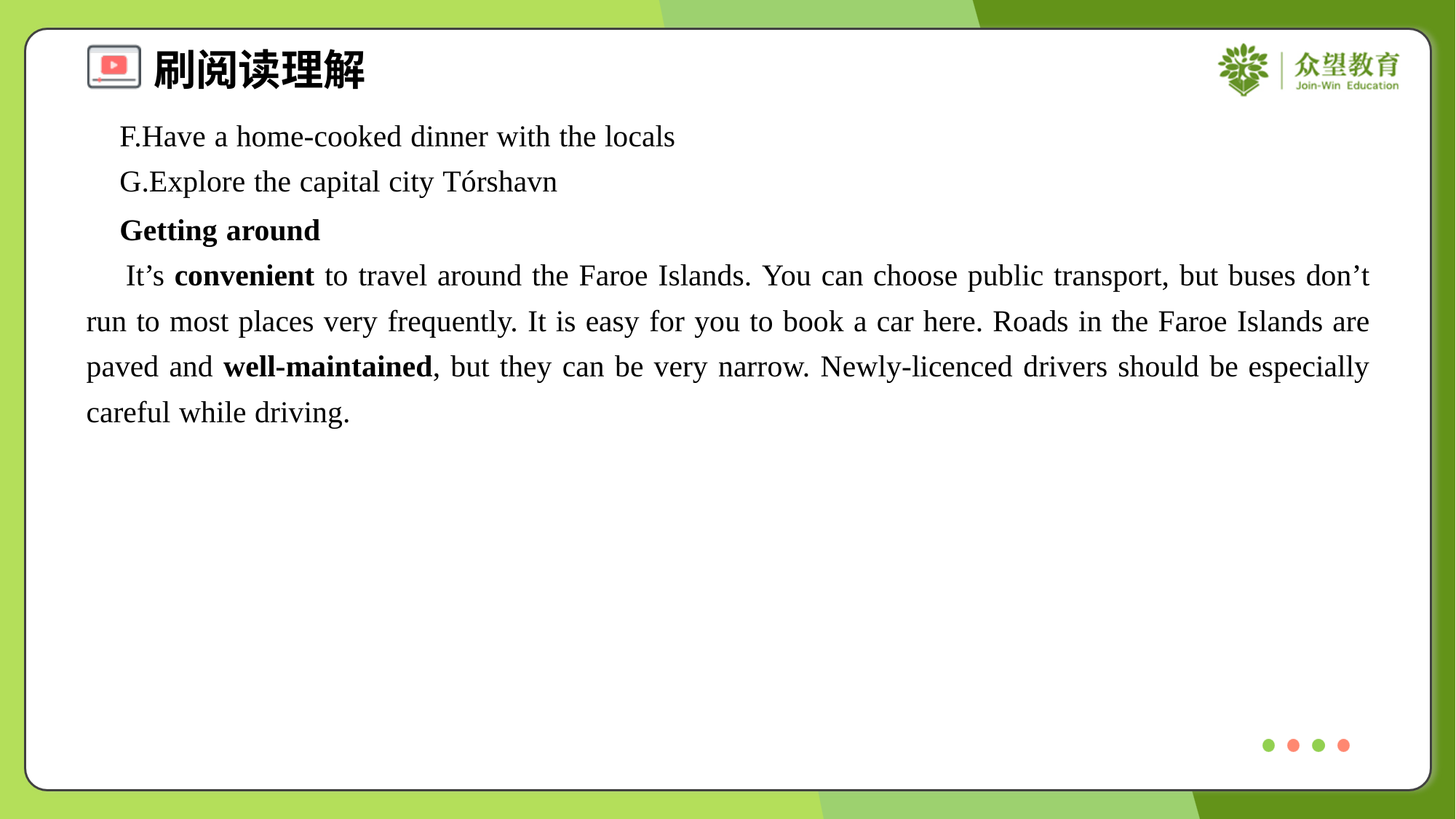

F.Have a home-cooked dinner with the locals
    G.Explore the capital city Tórshavn
    Getting around
    It’s convenient to travel around the Faroe Islands. You can choose public transport, but buses don’t run to most places very frequently. It is easy for you to book a car here. Roads in the Faroe Islands are paved and well-maintained, but they can be very narrow. Newly-licenced drivers should be especially careful while driving.